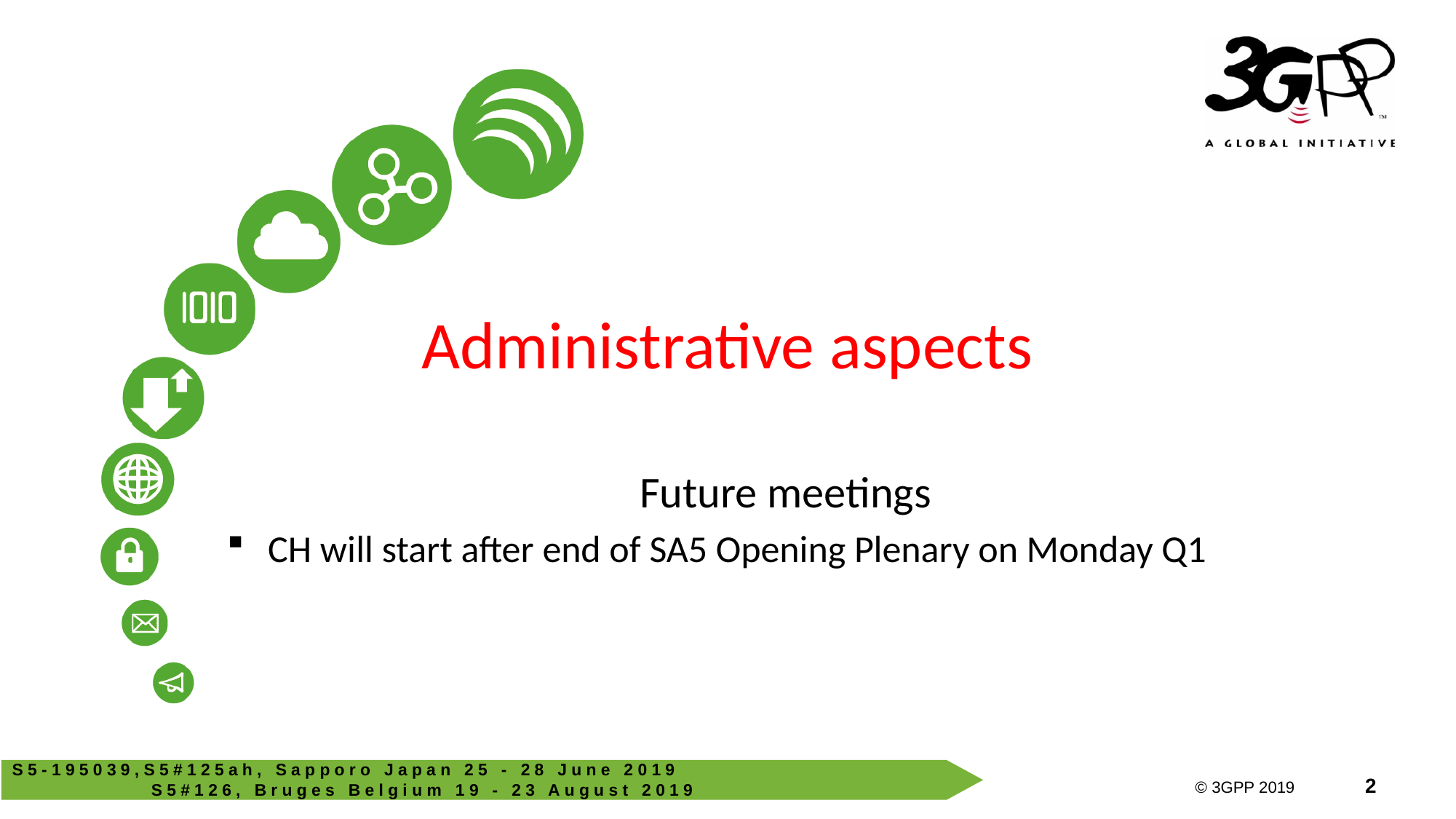

# Administrative aspects
Future meetings
CH will start after end of SA5 Opening Plenary on Monday Q1